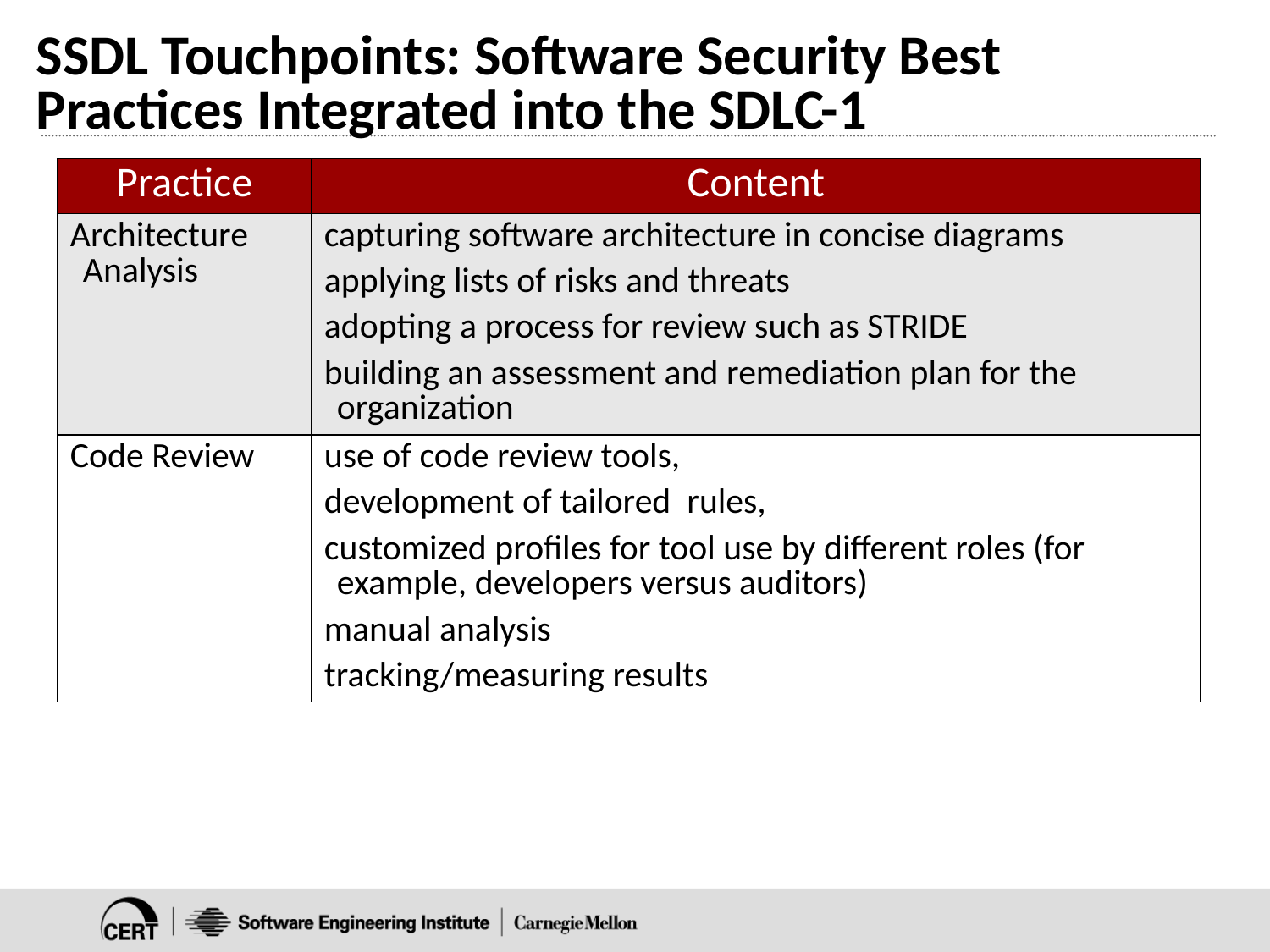

# SSDL Touchpoints: Software Security Best Practices Integrated into the SDLC-1
| Practice | Content |
| --- | --- |
| Architecture Analysis | capturing software architecture in concise diagrams applying lists of risks and threats adopting a process for review such as STRIDE building an assessment and remediation plan for the organization |
| Code Review | use of code review tools, development of tailored rules, customized profiles for tool use by different roles (for example, developers versus auditors) manual analysis tracking/measuring results |